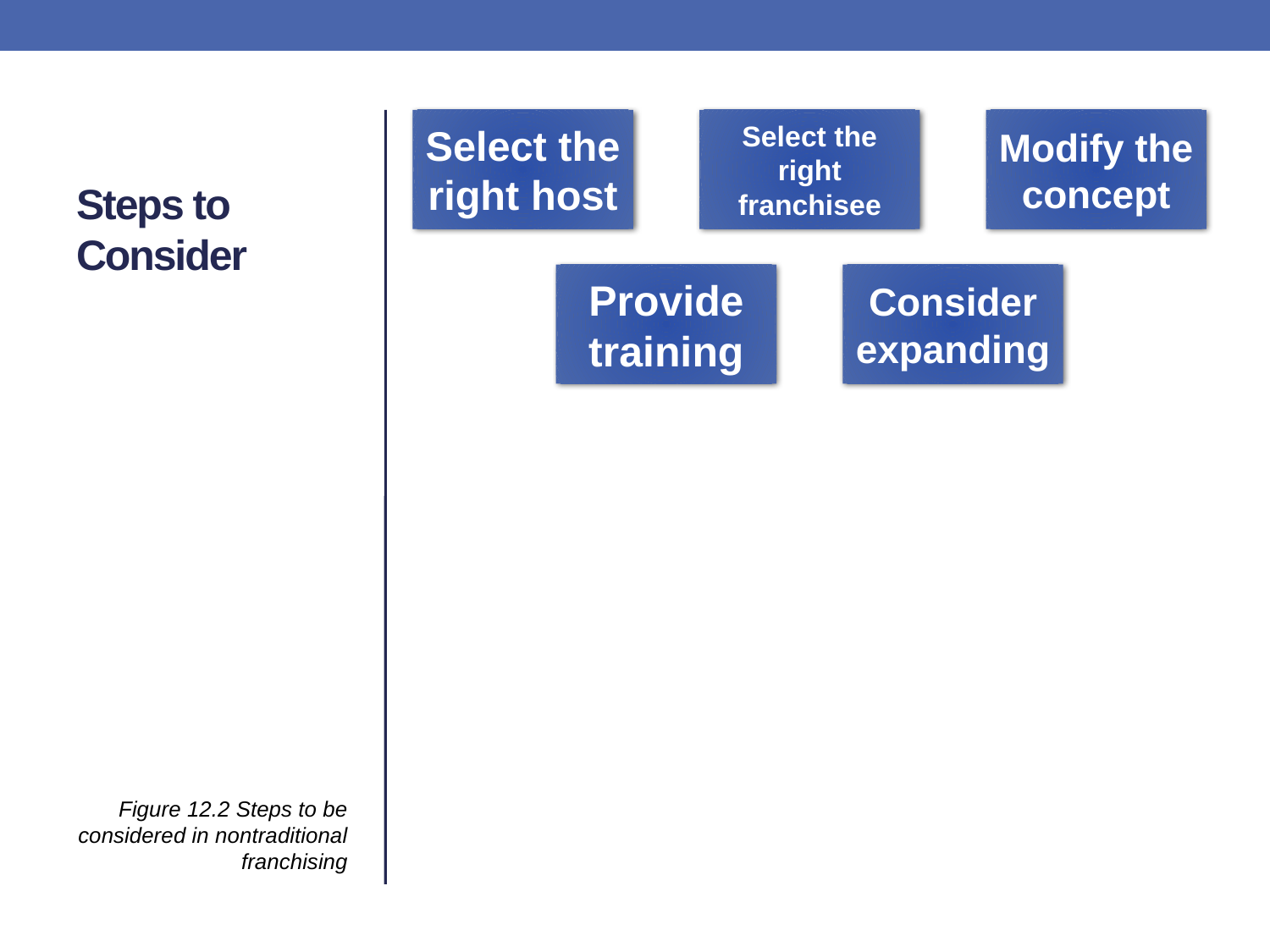

# Steps to Consider
Select the right host
Select the right franchisee
Modify the concept
Provide training
Consider expanding

Figure 12.2 Steps to be considered in nontraditional franchising